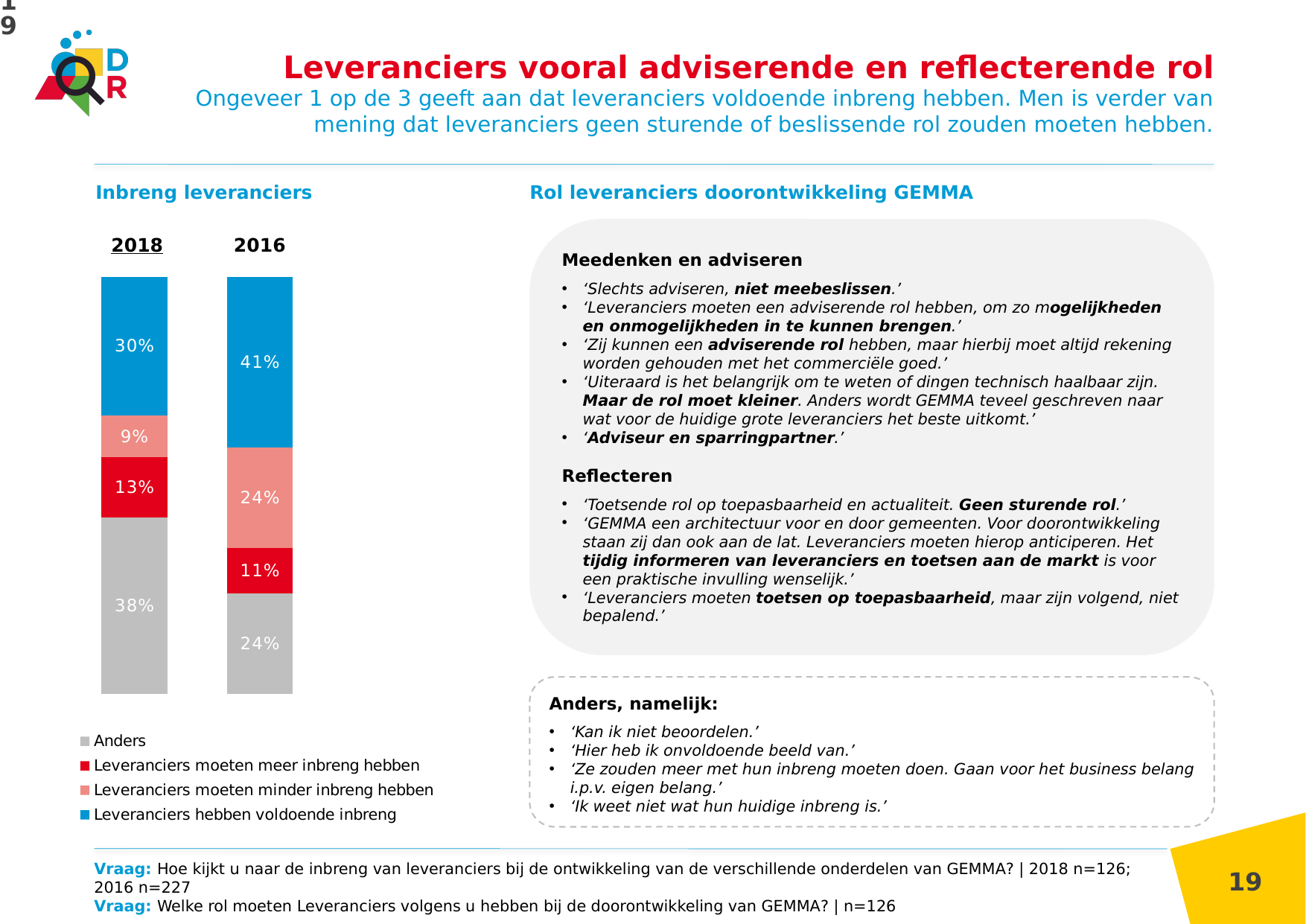

19
Leveranciers vooral adviserende en reflecterende rol
Ongeveer 1 op de 3 geeft aan dat leveranciers voldoende inbreng hebben. Men is verder van mening dat leveranciers geen sturende of beslissende rol zouden moeten hebben.
Inbreng leveranciers
Rol leveranciers doorontwikkeling GEMMA
Meedenken en adviseren

‘Slechts adviseren, niet meebeslissen.’
‘Leveranciers moeten een adviserende rol hebben, om zo mogelijkheden en onmogelijkheden in te kunnen brengen.’
‘Zij kunnen een adviserende rol hebben, maar hierbij moet altijd rekening worden gehouden met het commerciële goed.’
‘Uiteraard is het belangrijk om te weten of dingen technisch haalbaar zijn. Maar de rol moet kleiner. Anders wordt GEMMA teveel geschreven naar wat voor de huidige grote leveranciers het beste uitkomt.’
‘Adviseur en sparringpartner.’

Reflecteren

‘Toetsende rol op toepasbaarheid en actualiteit. Geen sturende rol.’
‘GEMMA een architectuur voor en door gemeenten. Voor doorontwikkeling staan zij dan ook aan de lat. Leveranciers moeten hierop anticiperen. Het tijdig informeren van leveranciers en toetsen aan de markt is voor een praktische invulling wenselijk.’
‘Leveranciers moeten toetsen op toepasbaarheid, maar zijn volgend, niet bepalend.’
2018
2016

### Chart

| Category | Anders | Leveranciers moeten meer inbreng hebben | Leveranciers moeten minder inbreng hebben | Leveranciers hebben voldoende inbreng |
|---|---|---|---|---|
| 2018 | 0.38 | 0.13 | 0.09 | 0.3 |
| 2016 | 0.24 | 0.11 | 0.24 | 0.41 |
Anders, namelijk:

‘Kan ik niet beoordelen.’
‘Hier heb ik onvoldoende beeld van.’
‘Ze zouden meer met hun inbreng moeten doen. Gaan voor het business belang i.p.v. eigen belang.’
‘Ik weet niet wat hun huidige inbreng is.’
Vraag: Hoe kijkt u naar de inbreng van leveranciers bij de ontwikkeling van de verschillende onderdelen van GEMMA? | 2018 n=126; 2016 n=227
Vraag: Welke rol moeten Leveranciers volgens u hebben bij de doorontwikkeling van GEMMA? | n=126
19